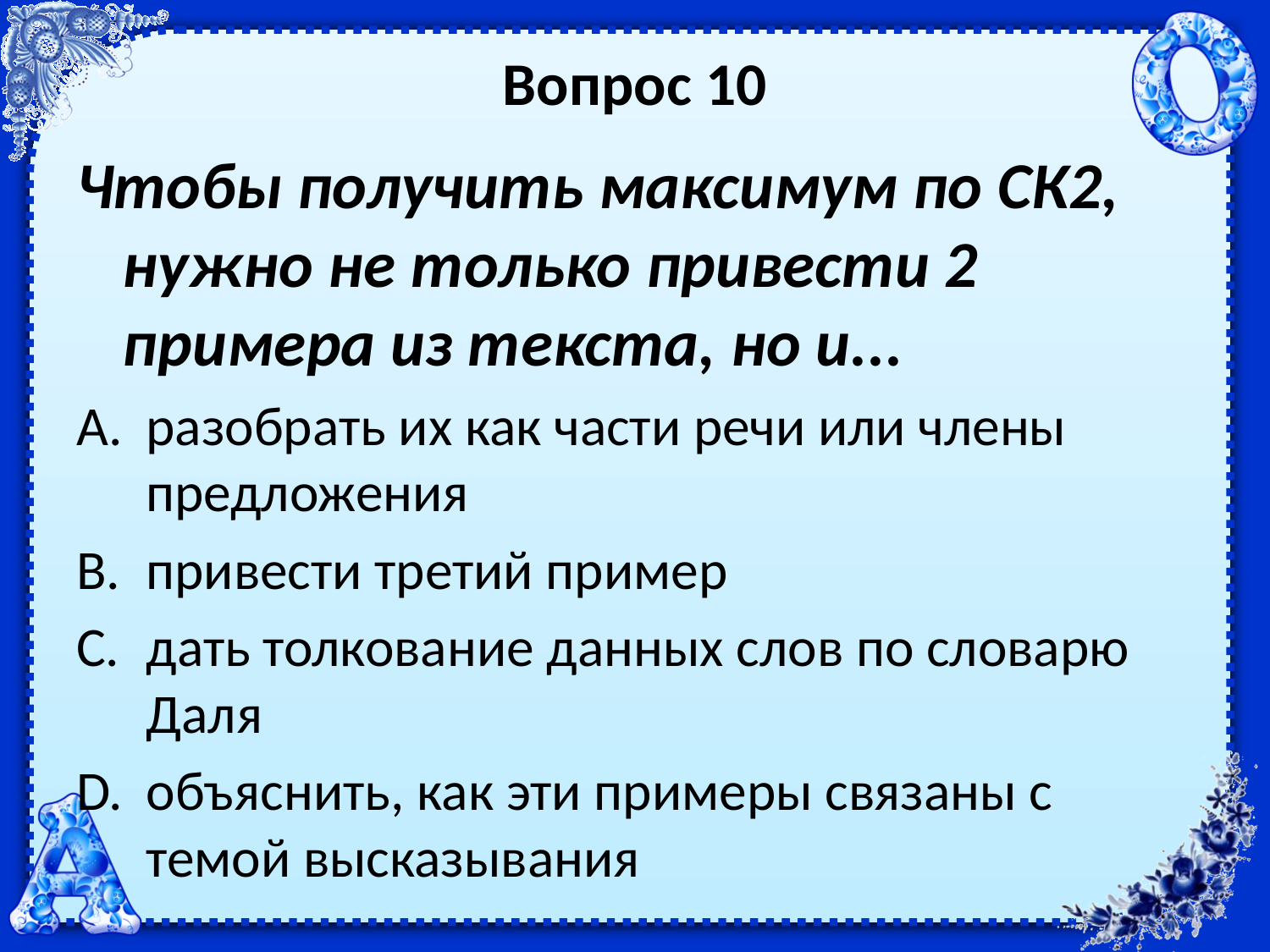

# Вопрос 10
Чтобы получить максимум по СК2, нужно не только привести 2 примера из текста, но и...
разобрать их как части речи или члены предложения
привести третий пример
дать толкование данных слов по словарю Даля
объяснить, как эти примеры связаны с темой высказывания